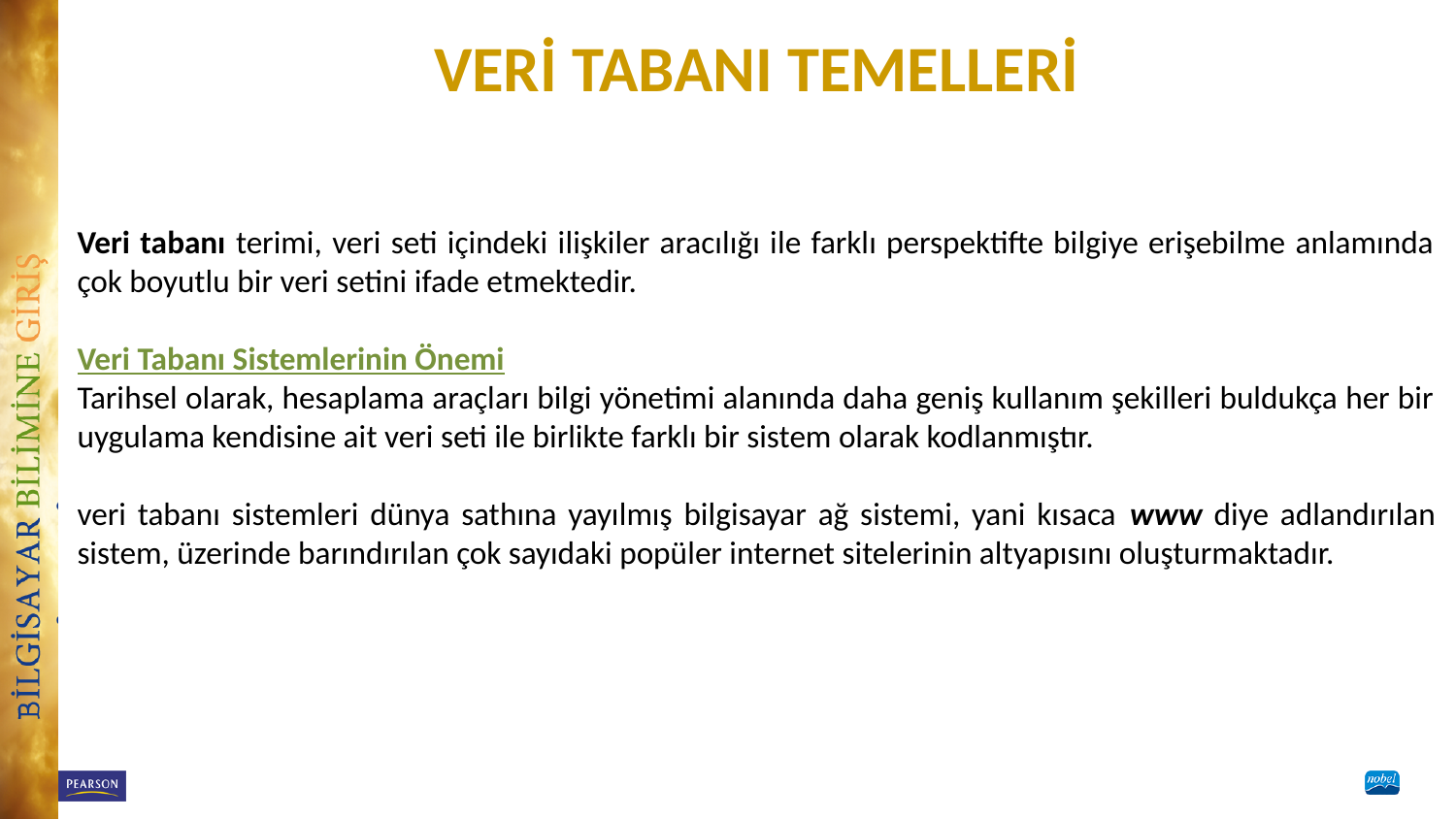

# VERİ TABANI TEMELLERİ
Veri tabanı terimi, veri seti içindeki ilişkiler aracılığı ile farklı perspektifte bilgiye erişebilme anlamında çok boyutlu bir veri setini ifade etmektedir.

Veri Tabanı Sistemlerinin Önemi
Tarihsel olarak, hesaplama araçları bilgi yönetimi alanında daha geniş kullanım şekilleri buldukça her bir uygulama kendisine ait veri seti ile birlikte farklı bir sistem olarak kodlanmıştır.

veri tabanı sistemleri dünya sathına yayılmış bilgisayar ağ sistemi, yani kısaca www diye adlandırılan sistem, üzerinde barındırılan çok sayıdaki popüler internet sitelerinin altyapısını oluşturmaktadır.